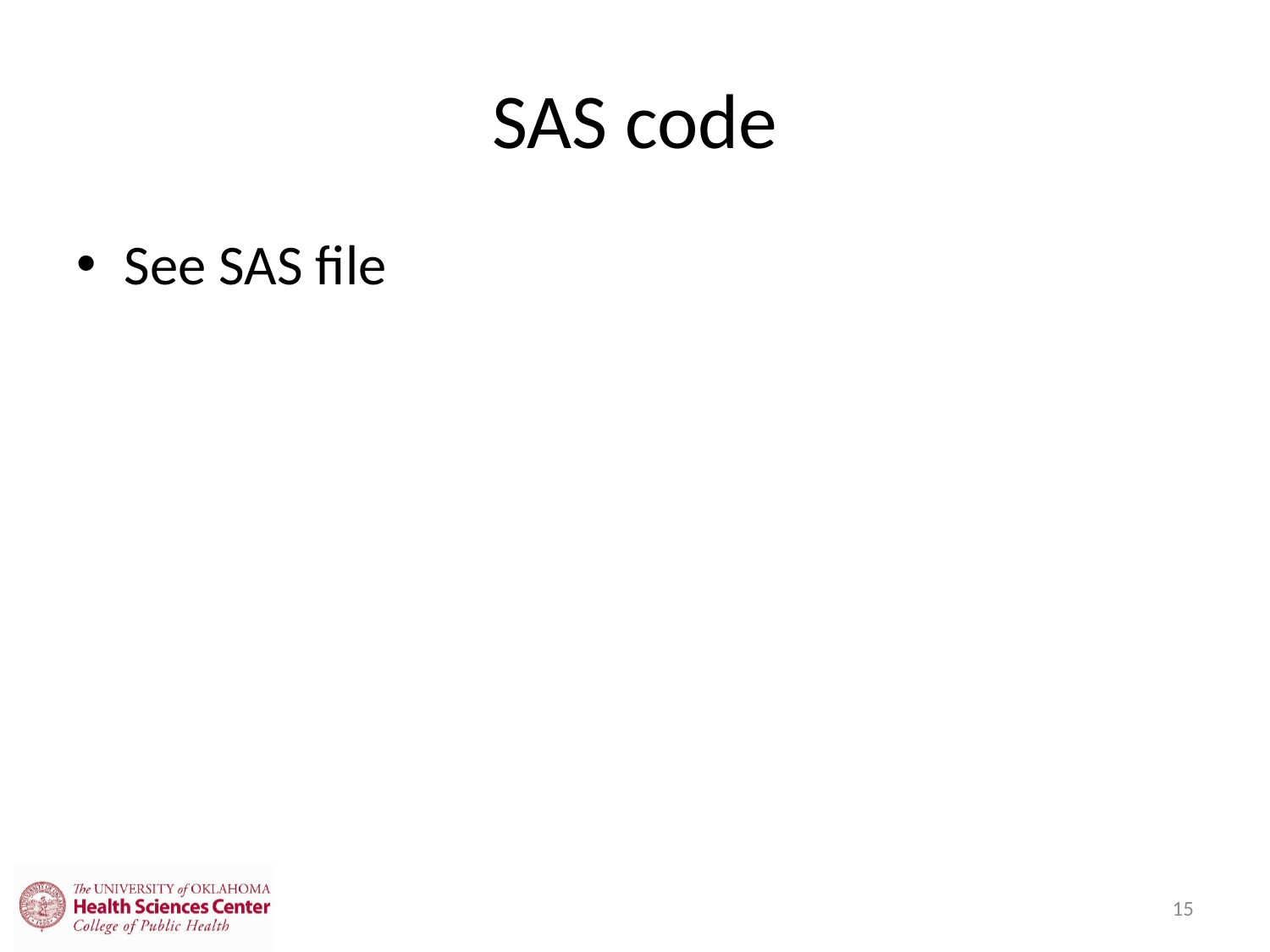

# SAS code
See SAS file
15